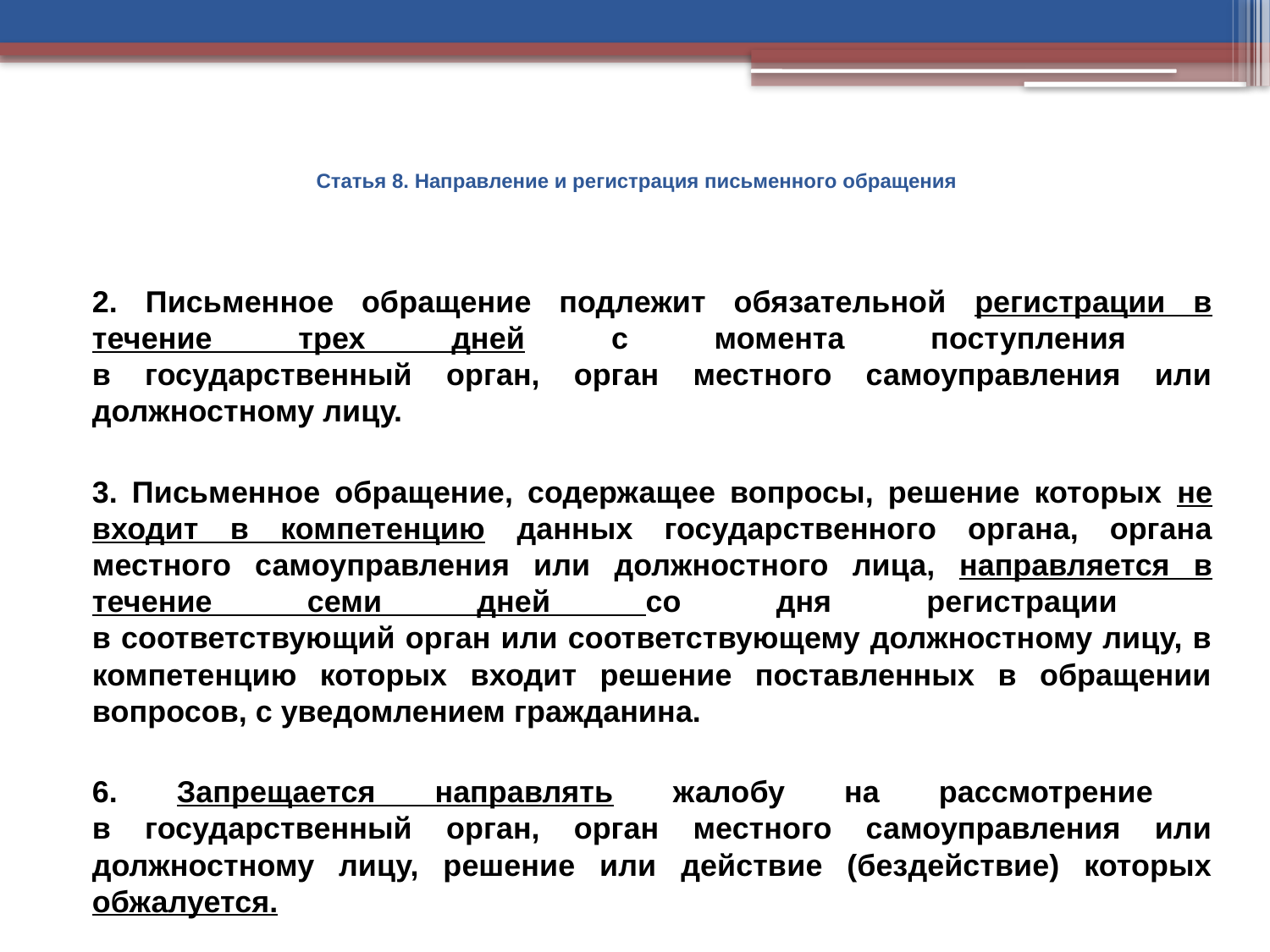

# Статья 8. Направление и регистрация письменного обращения
2. Письменное обращение подлежит обязательной регистрации в течение трех дней с момента поступления
в государственный орган, орган местного самоуправления или должностному лицу.

3. Письменное обращение, содержащее вопросы, решение которых не входит в компетенцию данных государственного органа, органа местного самоуправления или должностного лица, направляется в течение семи дней со дня регистрации
в соответствующий орган или соответствующему должностному лицу, в компетенцию которых входит решение поставленных в обращении вопросов, с уведомлением гражданина.

6. Запрещается направлять жалобу на рассмотрение
в государственный орган, орган местного самоуправления или должностному лицу, решение или действие (бездействие) которых обжалуется.